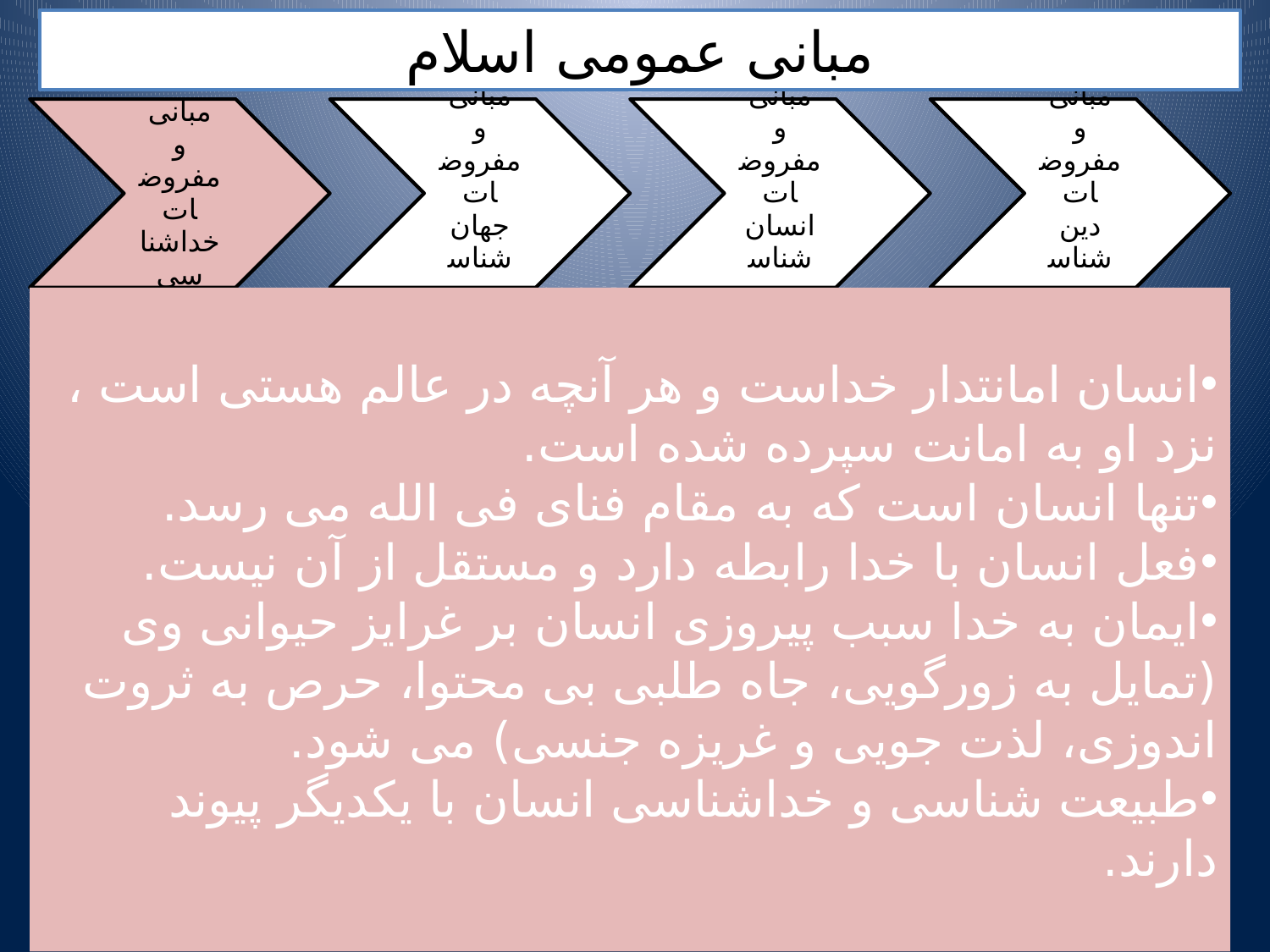

مبانی عمومی اسلام
مبانی و مفروضات خداشناسی
مبانی و مفروضات جهان شناسی
مبانی و مفروضات انسان شناسی
مبانی و مفروضات دین شناسی

انسان امانتدار خداست و هر آنچه در عالم هستی است ، نزد او به امانت سپرده شده است.
تنها انسان است که به مقام فنای فی الله می رسد.
فعل انسان با خدا رابطه دارد و مستقل از آن نیست.
ایمان به خدا سبب پیروزی انسان بر غرایز حیوانی وی  (تمایل به زورگویی، جاه طلبی بی محتوا، حرص به ثروت اندوزی، لذت جویی و غریزه جنسی) می شود.
طبیعت شناسی و خداشناسی انسان با یکدیگر پیوند دارند.